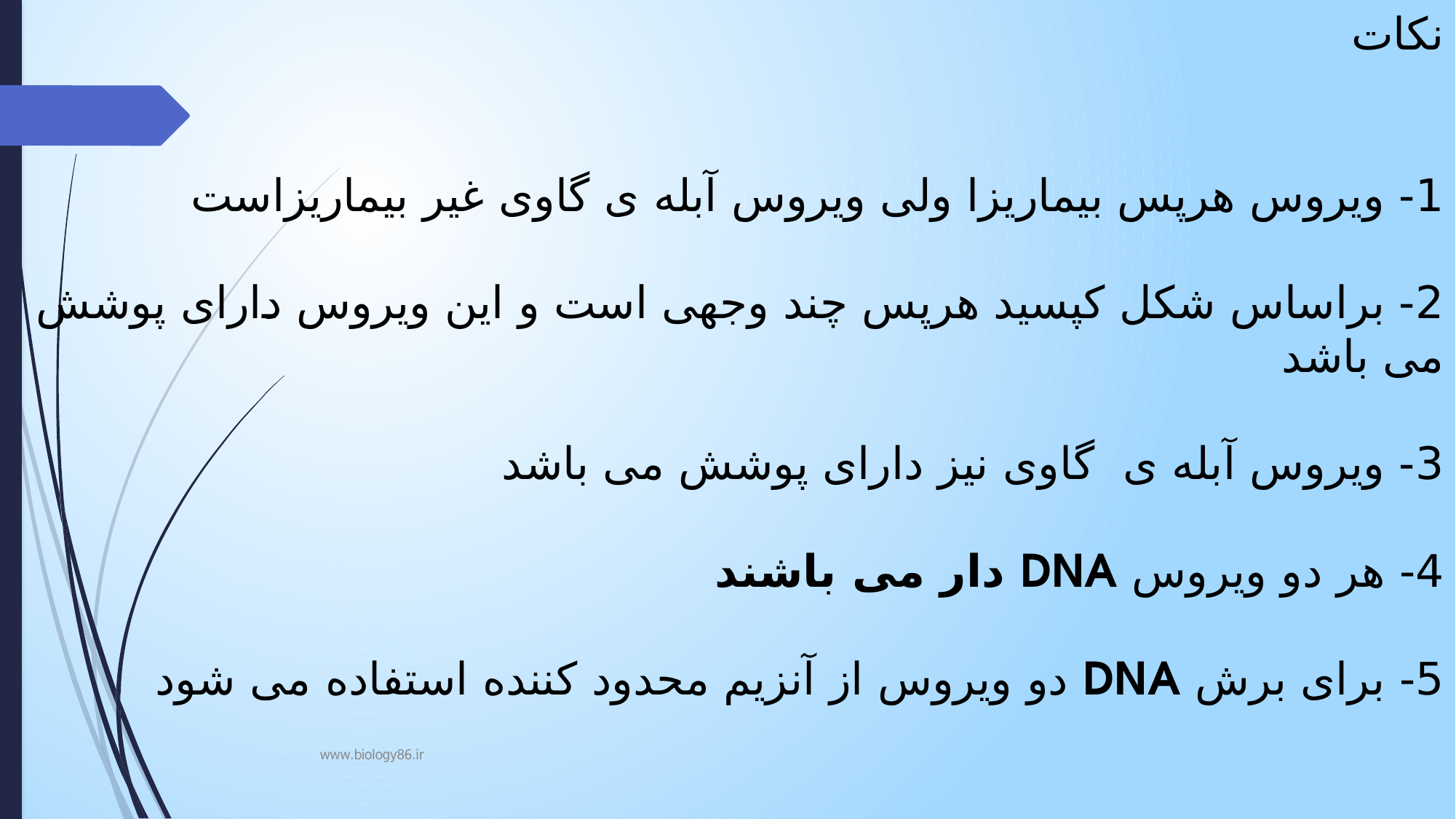

# نکات 1- ویروس هرپس بیماریزا ولی ویروس آبله ی گاوی غیر بیماریزاست 2- براساس شکل کپسید هرپس چند وجهی است و این ویروس دارای پوشش می باشد 3- ویروس آبله ی  گاوی نیز دارای پوشش می باشد 4- هر دو ویروس DNA دار می باشند 5- برای برش DNA دو ویروس از آنزیم محدود کننده استفاده می شود
www.biology86.ir